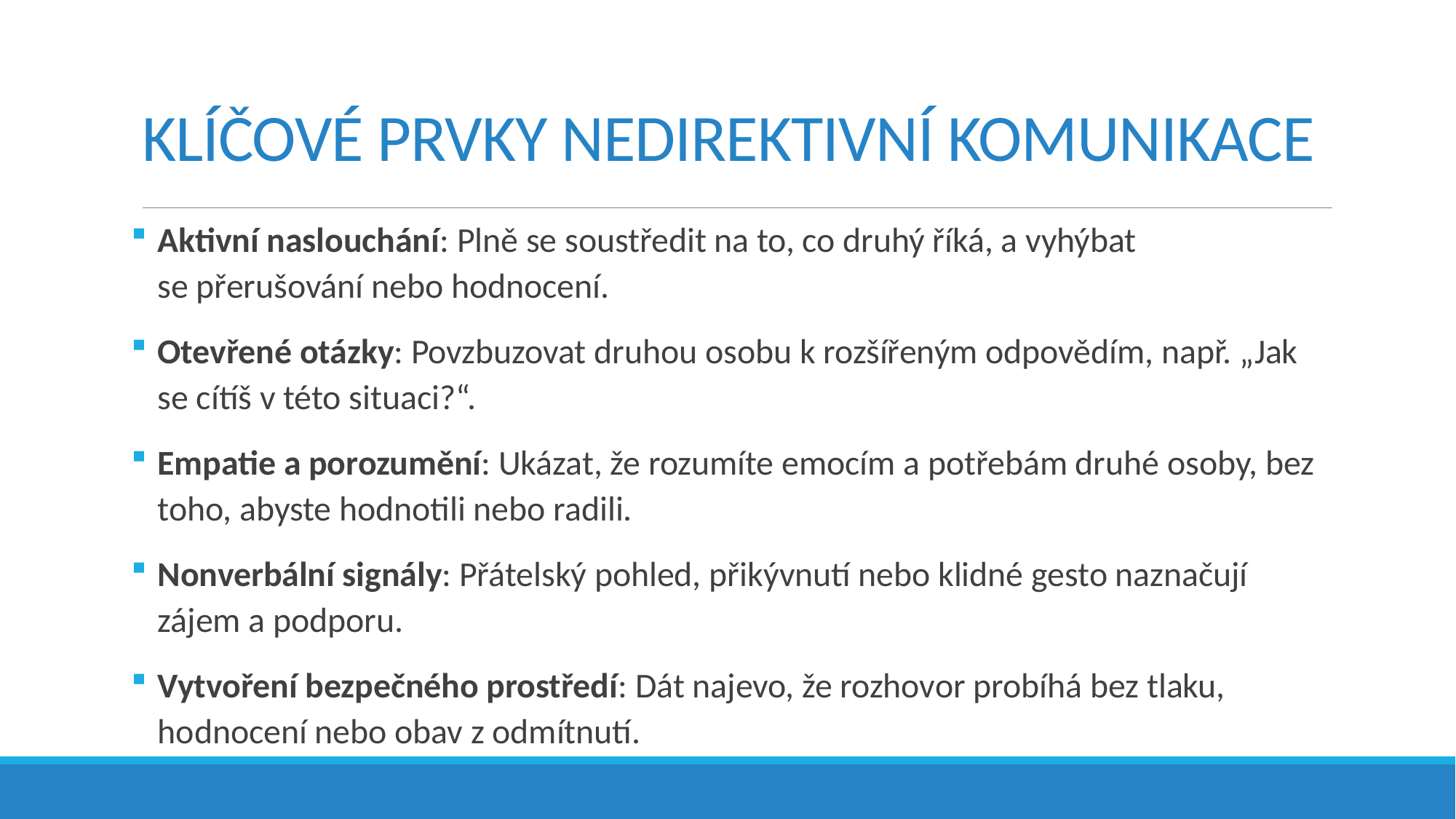

# KLÍČOVÉ PRVKY NEDIREKTIVNÍ KOMUNIKACE
Aktivní naslouchání: Plně se soustředit na to, co druhý říká, a vyhýbat
se přerušování nebo hodnocení.
Otevřené otázky: Povzbuzovat druhou osobu k rozšířeným odpovědím, např. „Jak se cítíš v této situaci?“.
Empatie a porozumění: Ukázat, že rozumíte emocím a potřebám druhé osoby, bez toho, abyste hodnotili nebo radili.
Nonverbální signály: Přátelský pohled, přikývnutí nebo klidné gesto naznačují zájem a podporu.
Vytvoření bezpečného prostředí: Dát najevo, že rozhovor probíhá bez tlaku, hodnocení nebo obav z odmítnutí.